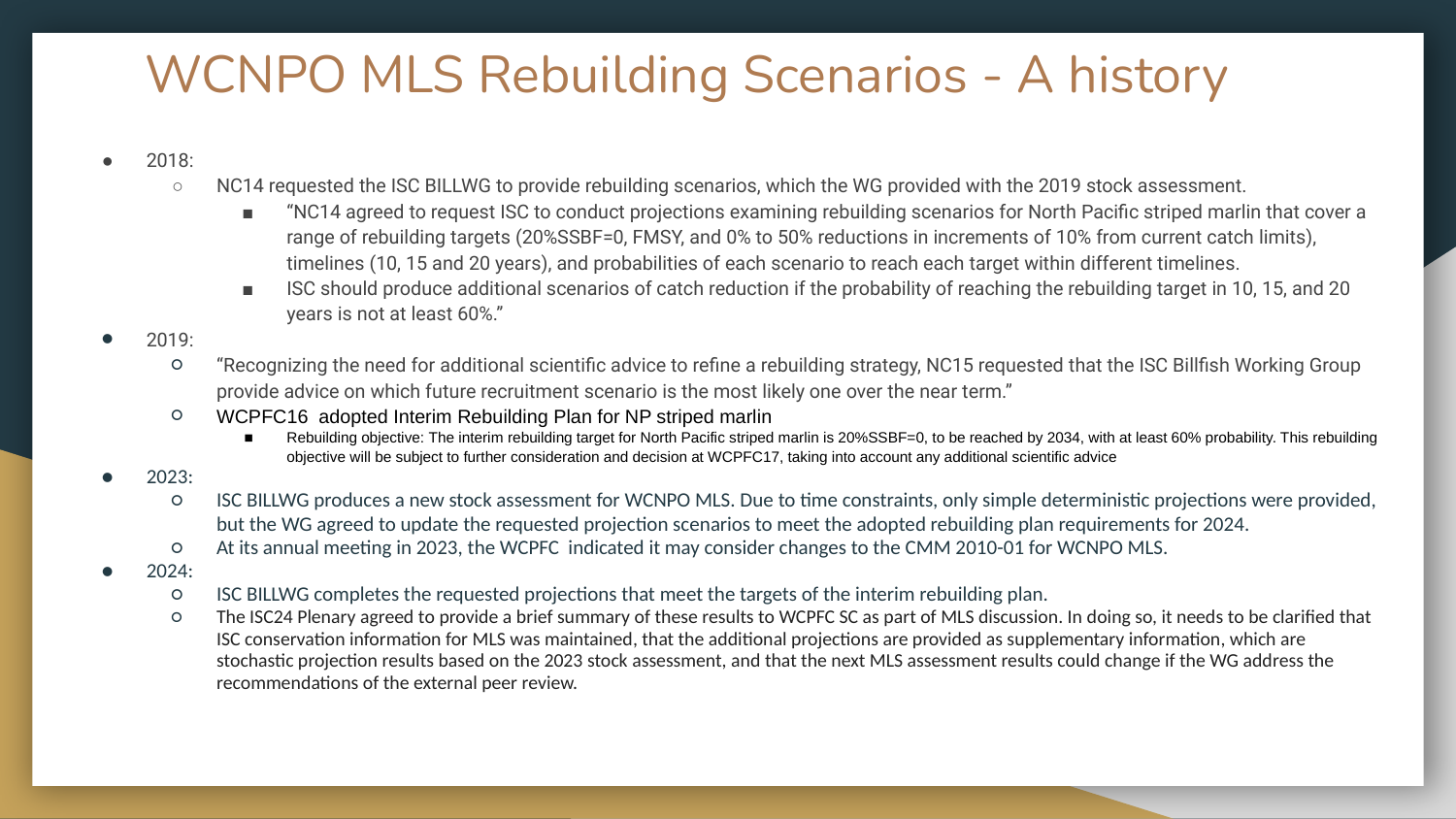

# WCNPO MLS Rebuilding Scenarios - A history
2018:
NC14 requested the ISC BILLWG to provide rebuilding scenarios, which the WG provided with the 2019 stock assessment.
“NC14 agreed to request ISC to conduct projections examining rebuilding scenarios for North Pacific striped marlin that cover a range of rebuilding targets (20%SSBF=0, FMSY, and 0% to 50% reductions in increments of 10% from current catch limits), timelines (10, 15 and 20 years), and probabilities of each scenario to reach each target within different timelines.
ISC should produce additional scenarios of catch reduction if the probability of reaching the rebuilding target in 10, 15, and 20 years is not at least 60%.”
2019:
“Recognizing the need for additional scientific advice to refine a rebuilding strategy, NC15 requested that the ISC Billfish Working Group provide advice on which future recruitment scenario is the most likely one over the near term.”
WCPFC16  adopted Interim Rebuilding Plan for NP striped marlin
Rebuilding objective: The interim rebuilding target for North Pacific striped marlin is 20%SSBF=0, to be reached by 2034, with at least 60% probability. This rebuilding objective will be subject to further consideration and decision at WCPFC17, taking into account any additional scientific advice
2023:
ISC BILLWG produces a new stock assessment for WCNPO MLS. Due to time constraints, only simple deterministic projections were provided, but the WG agreed to update the requested projection scenarios to meet the adopted rebuilding plan requirements for 2024.
At its annual meeting in 2023, the WCPFC  indicated it may consider changes to the CMM 2010-01 for WCNPO MLS.
2024:
ISC BILLWG completes the requested projections that meet the targets of the interim rebuilding plan.
The ISC24 Plenary agreed to provide a brief summary of these results to WCPFC SC as part of MLS discussion. In doing so, it needs to be clarified that ISC conservation information for MLS was maintained, that the additional projections are provided as supplementary information, which are stochastic projection results based on the 2023 stock assessment, and that the next MLS assessment results could change if the WG address the recommendations of the external peer review.